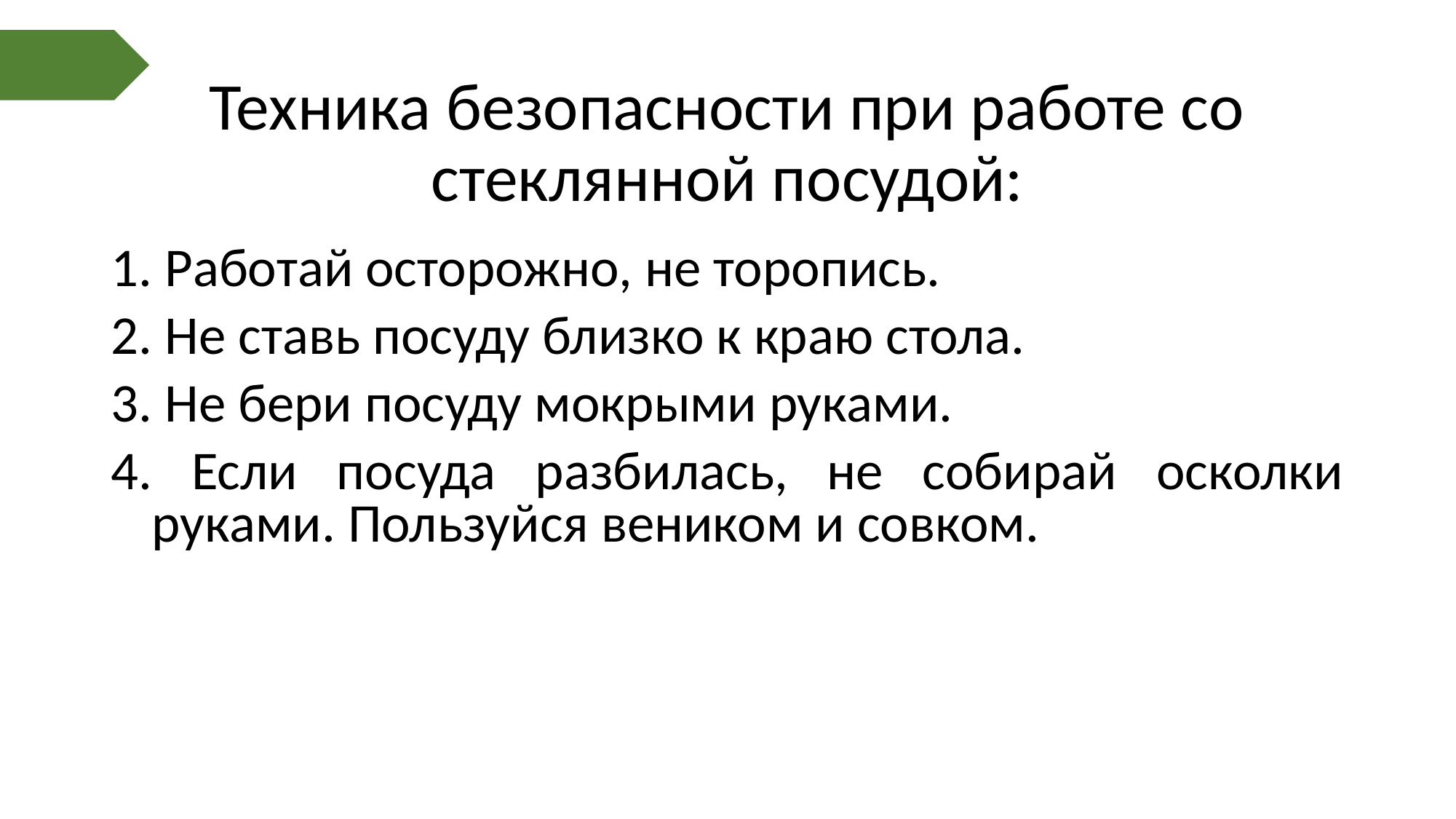

# Техника безопасности при работе со стеклянной посудой:
 Работай осторожно, не торопись.
 Не ставь посуду близко к краю стола.
 Не бери посуду мокрыми руками.
 Если посуда разбилась, не собирай осколки руками. Пользуйся веником и совком.